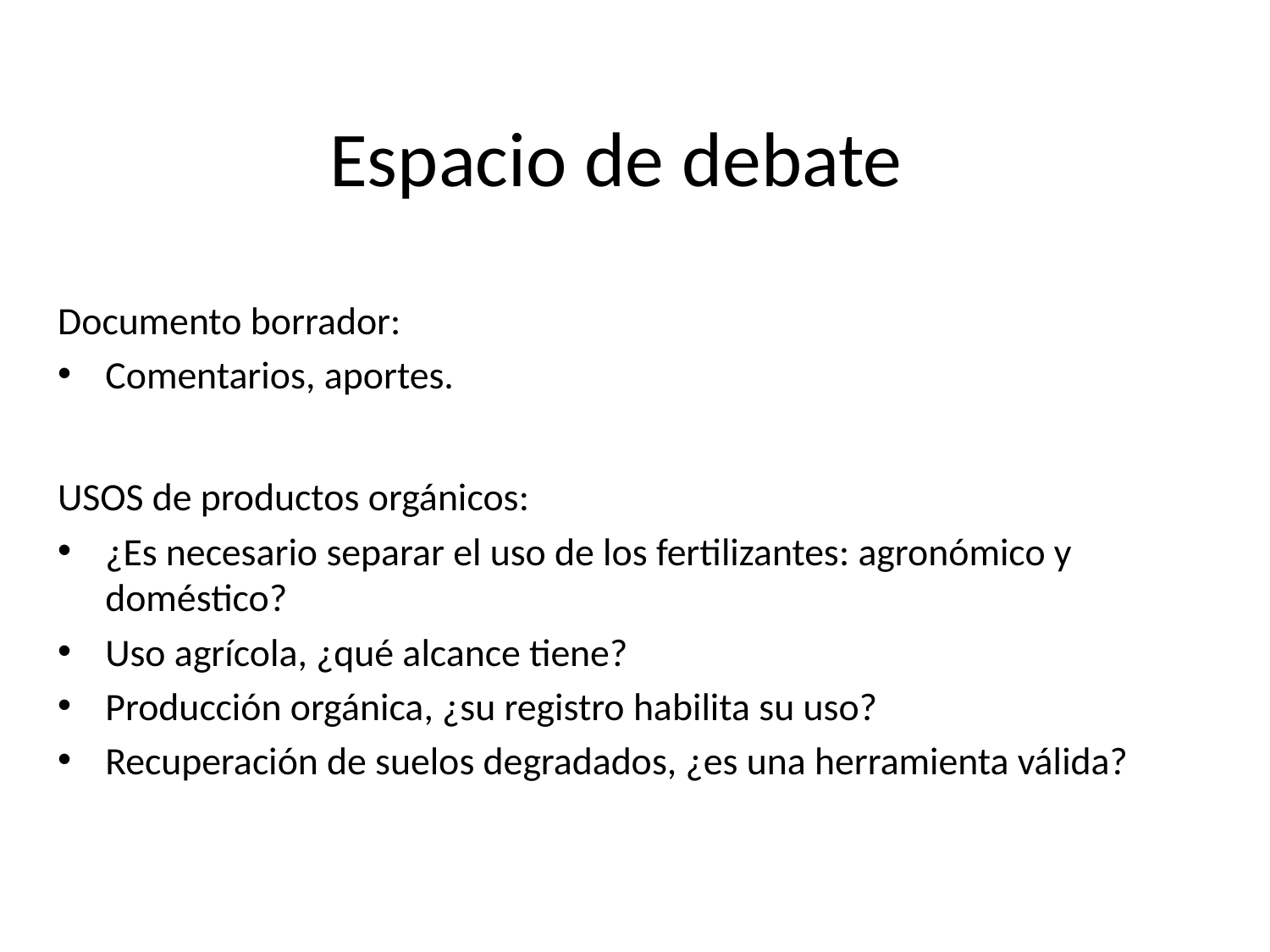

# Espacio de debate
Documento borrador:
Comentarios, aportes.

USOS de productos orgánicos:
¿Es necesario separar el uso de los fertilizantes: agronómico y doméstico?
Uso agrícola, ¿qué alcance tiene?
Producción orgánica, ¿su registro habilita su uso?
Recuperación de suelos degradados, ¿es una herramienta válida?